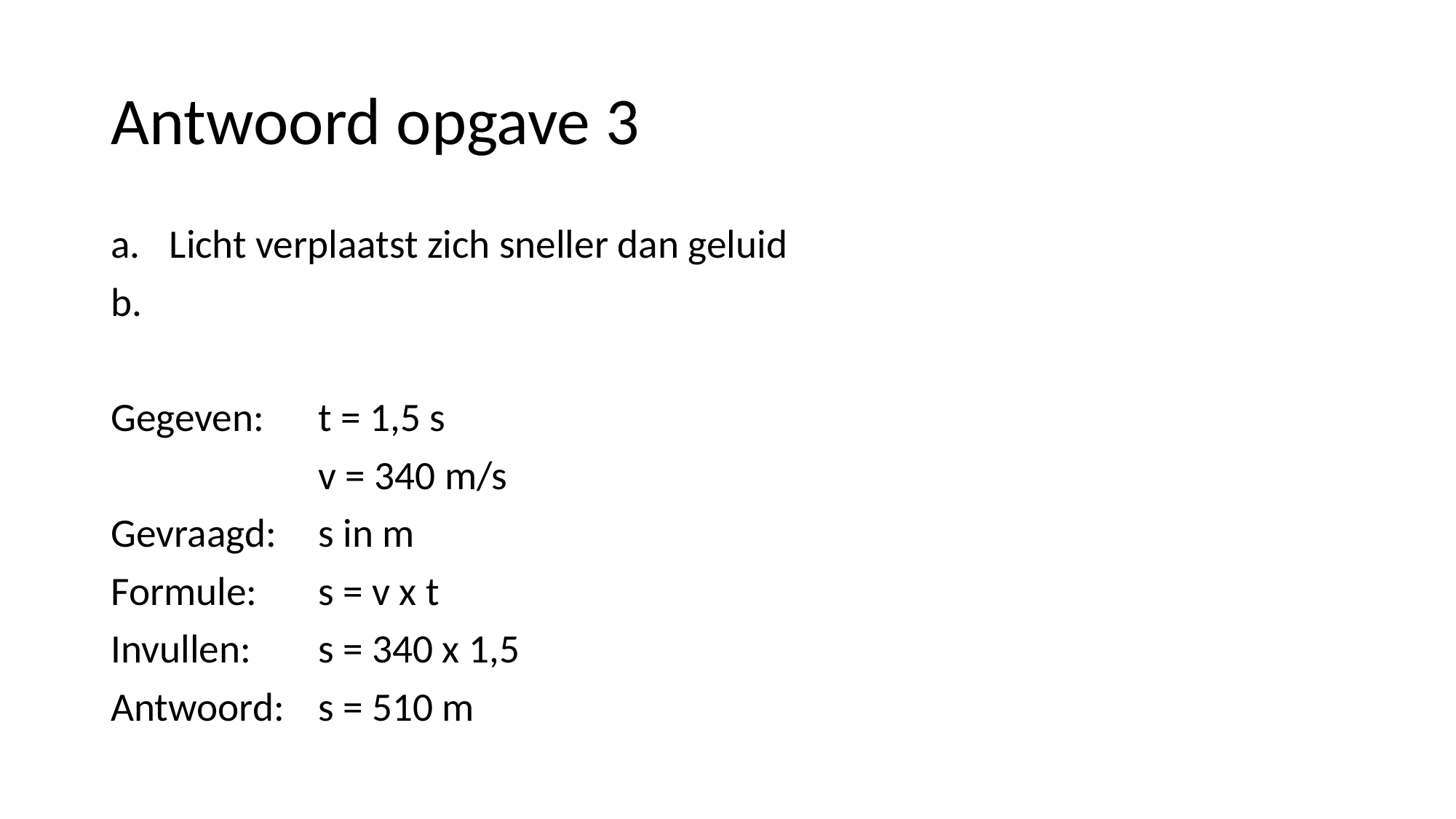

# Antwoord opgave 3
Licht verplaatst zich sneller dan geluid

Gegeven: 	t = 1,5 s
		v = 340 m/s
Gevraagd: 	s in m
Formule: 	s = v x t
Invullen:	s = 340 x 1,5
Antwoord:	s = 510 m